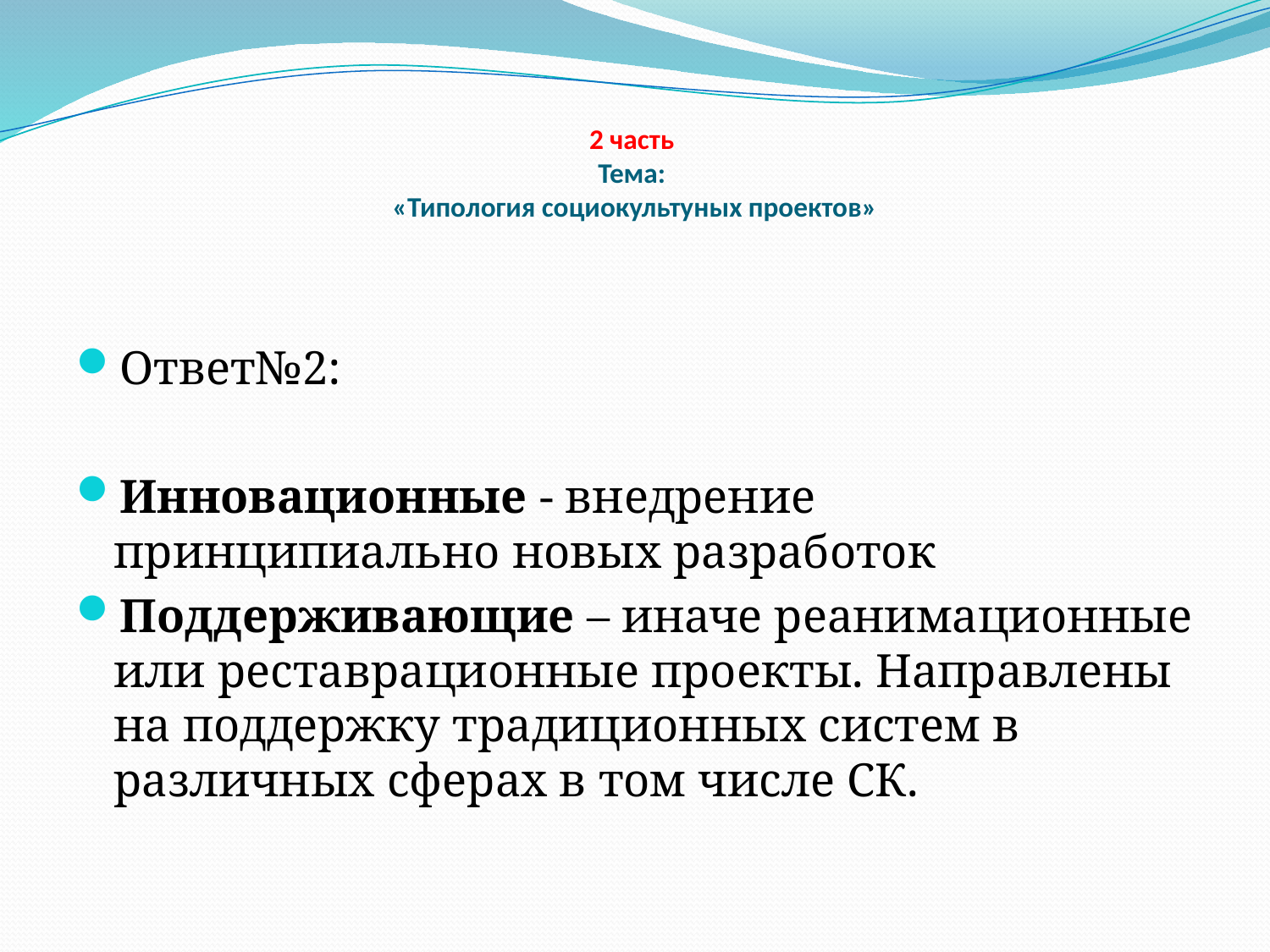

# 2 часть Тема: «Типология социокультуных проектов»

Ответ№2:

Инновационные - внедрение принципиально новых разработок
Поддерживающие – иначе реанимационные или реставрационные проекты. Направлены на поддержку традиционных систем в различных сферах в том числе СК.